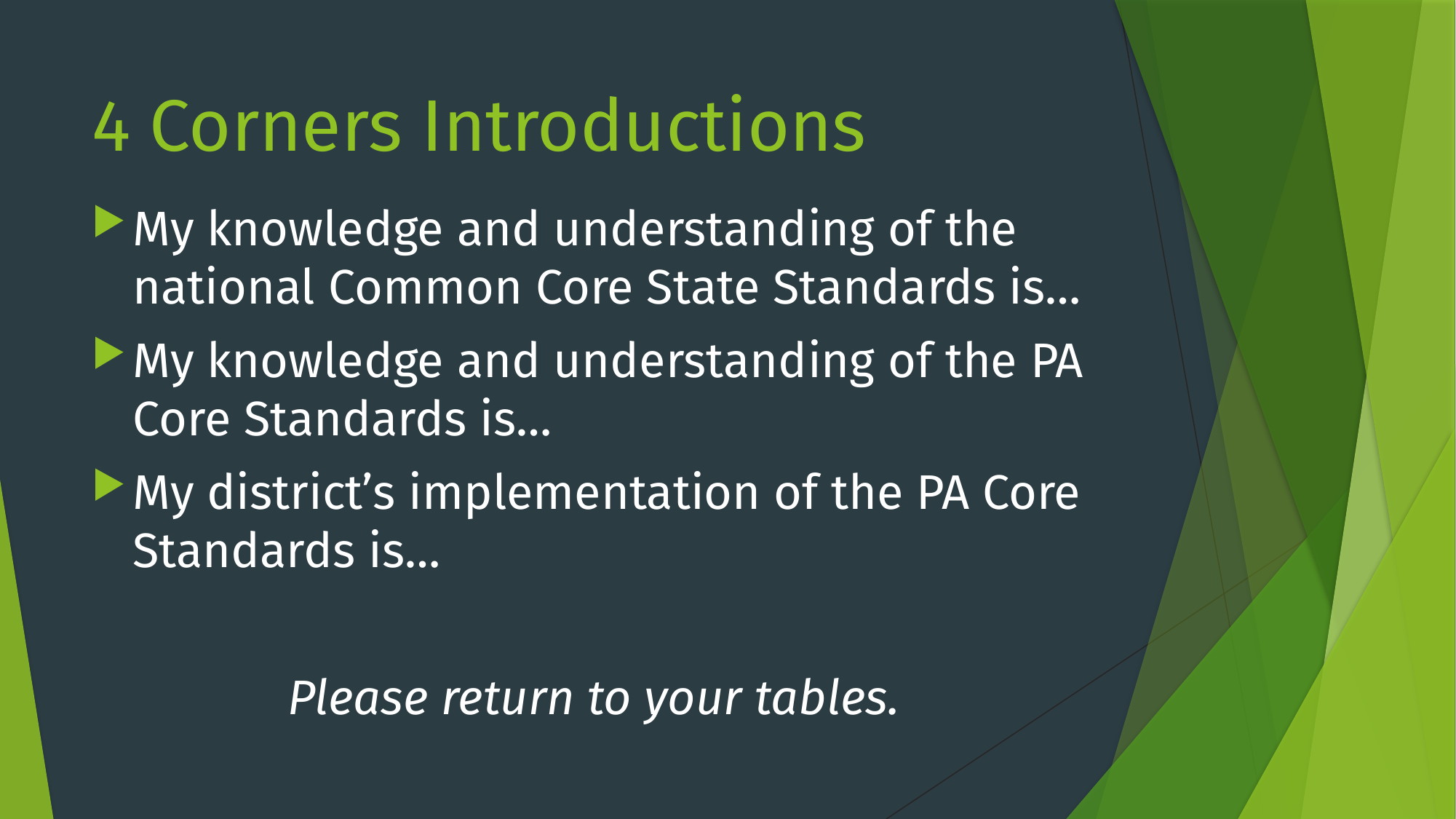

# 4 Corners Introductions
My knowledge and understanding of the national Common Core State Standards is…
My knowledge and understanding of the PA Core Standards is…
My district’s implementation of the PA Core Standards is…

Please return to your tables.